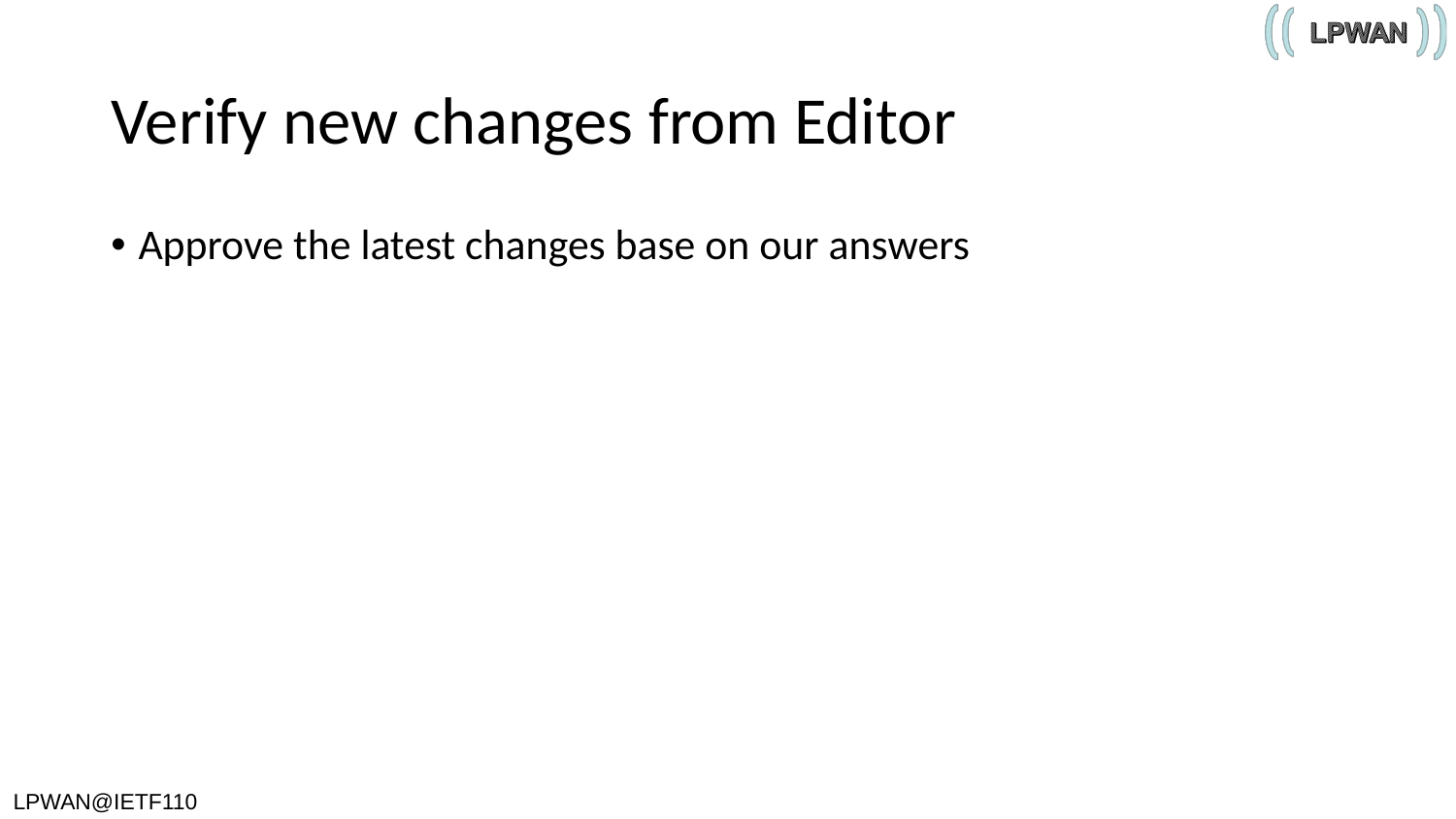

# Verify new changes from Editor
Approve the latest changes base on our answers